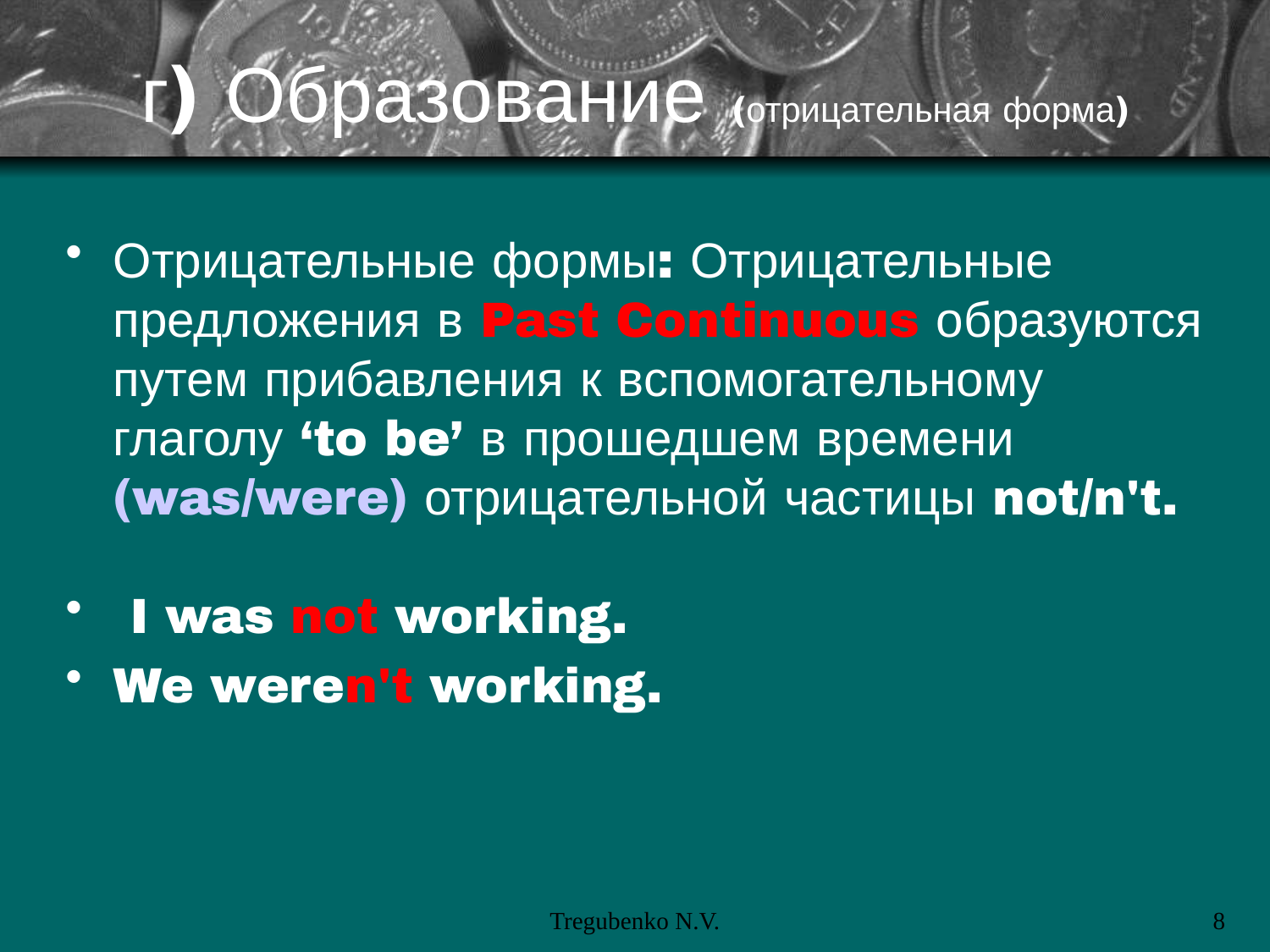

# г) Образование (отрицательная форма)
Отрицательные формы: Отрицательные предложения в Past Continuous образуются путем прибавления к вспомогательному глаголу ‘to be’ в прошедшем времени (was/were) отрицательной частицы not/n't.

 I was not working.
We weren't working.
Tregubenko N.V.
8